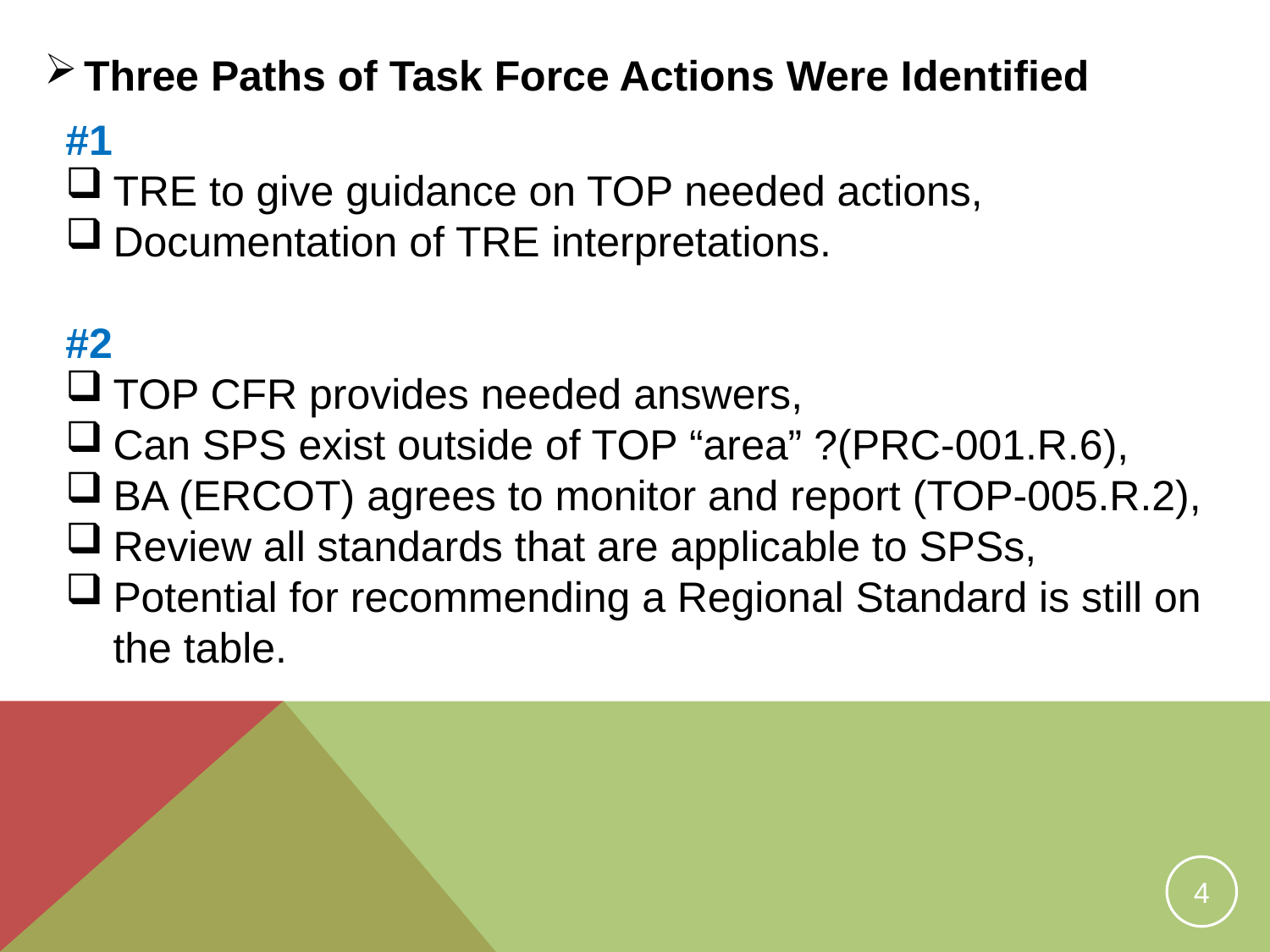

Three Paths of Task Force Actions Were Identified
#1
TRE to give guidance on TOP needed actions,
Documentation of TRE interpretations.

#2
TOP CFR provides needed answers,
Can SPS exist outside of TOP “area” ?(PRC-001.R.6),
BA (ERCOT) agrees to monitor and report (TOP-005.R.2),
Review all standards that are applicable to SPSs,
Potential for recommending a Regional Standard is still on the table.

4